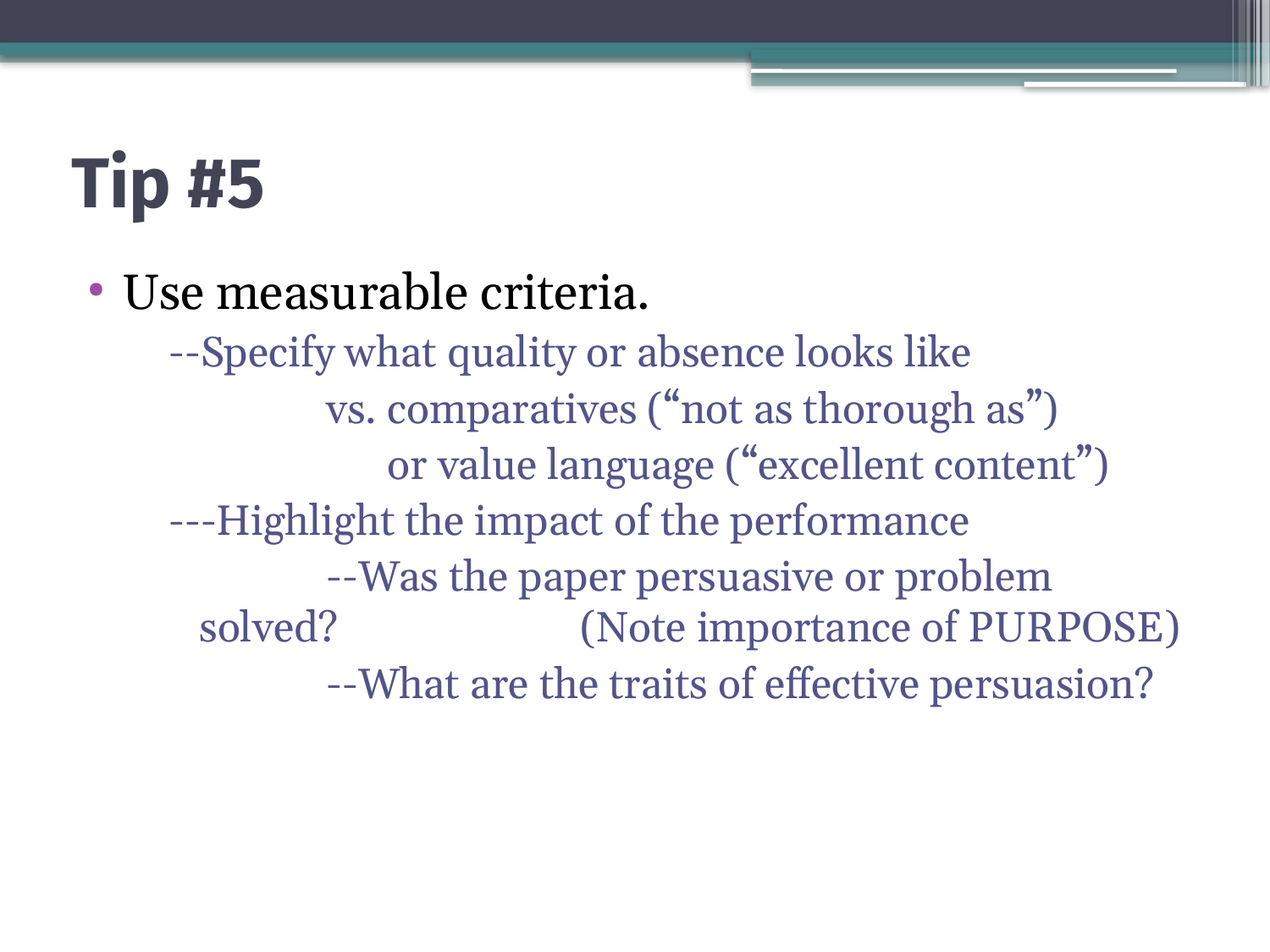

# Tip #5
Use measurable criteria.
--Specify what quality or absence looks like
		vs. comparatives (“not as thorough as”)
		      or value language (“excellent content”)
---Highlight the impact of the performance
		--Was the paper persuasive or problem solved? 		(Note importance of PURPOSE)
		--What are the traits of effective persuasion?